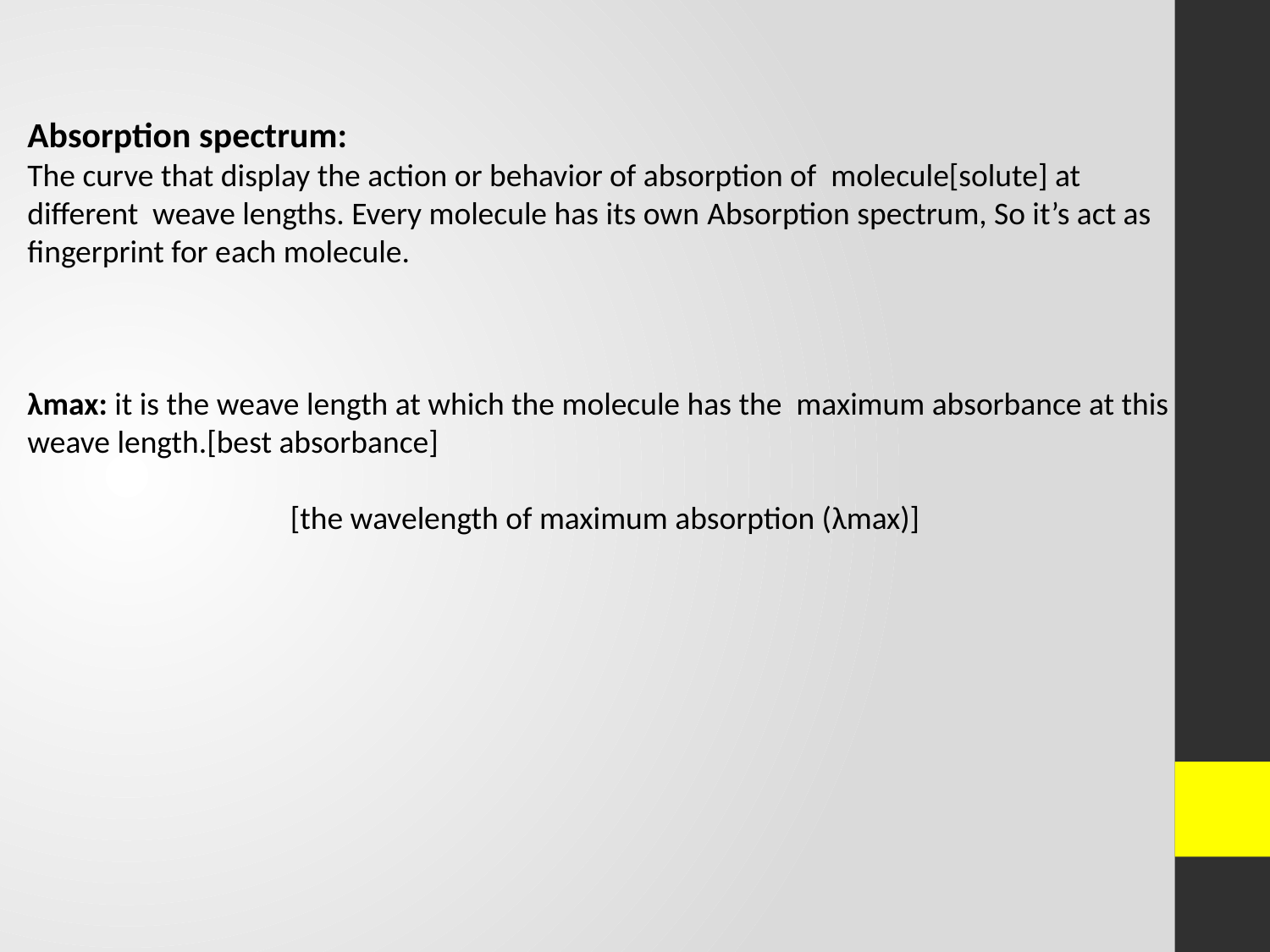

Absorption spectrum:
The curve that display the action or behavior of absorption of  molecule[solute] at different  weave lengths. Every molecule has its own Absorption spectrum, So it’s act as fingerprint for each molecule.

λmax: it is the weave length at which the molecule has the  maximum absorbance at this weave length.[best absorbance]

[the wavelength of maximum absorption (λmax)]